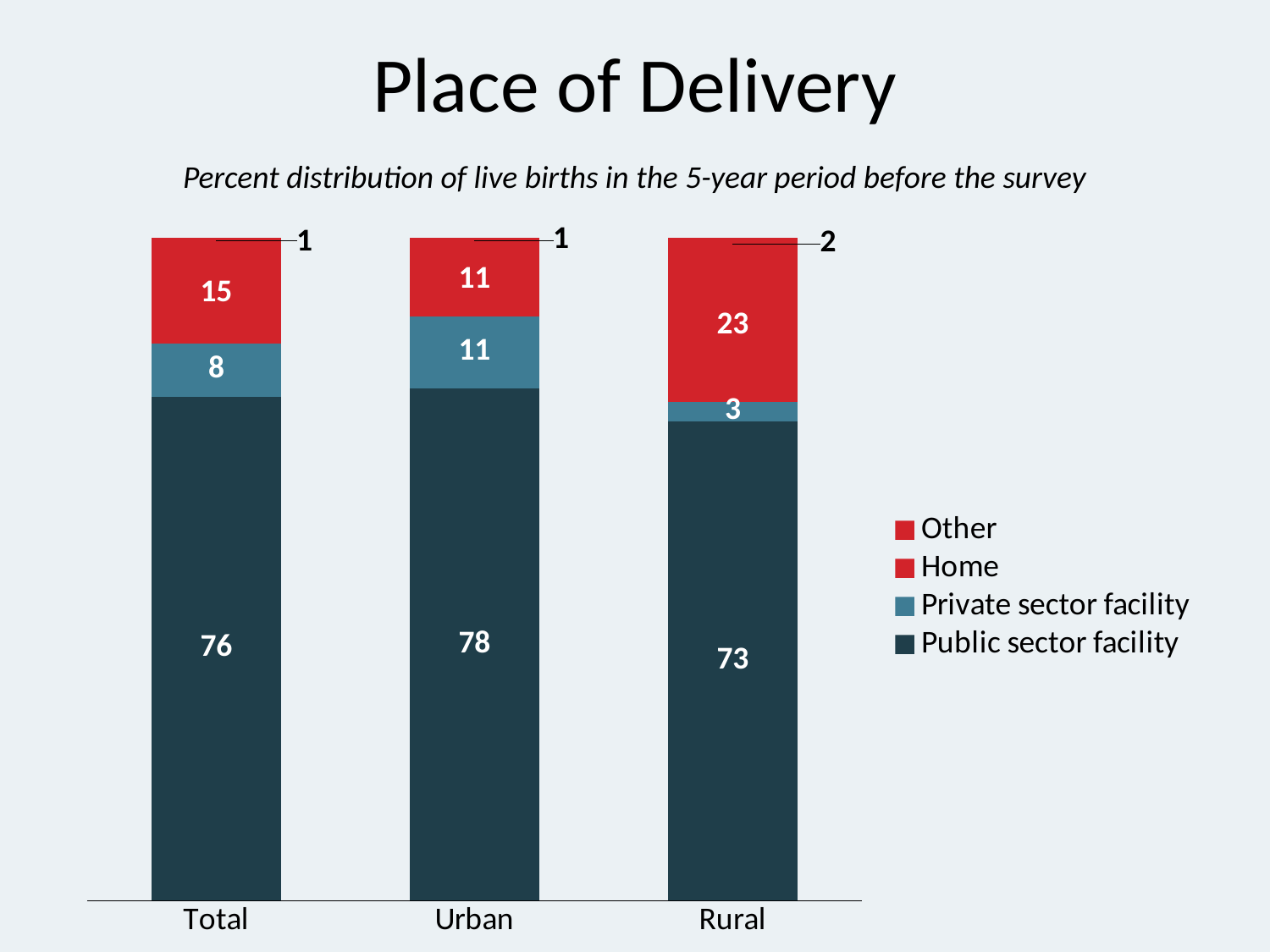

# Place of Delivery
Percent distribution of live births in the 5-year period before the survey

### Chart

| Category | Public sector facility | Private sector facility | Home | Other |
|---|---|---|---|---|
| Total | 76.0 | 8.0 | 15.0 | 1.0 |
| Urban | 78.0 | 11.0 | 11.0 | 1.0 |
| Rural | 73.0 | 3.0 | 23.0 | 2.0 |